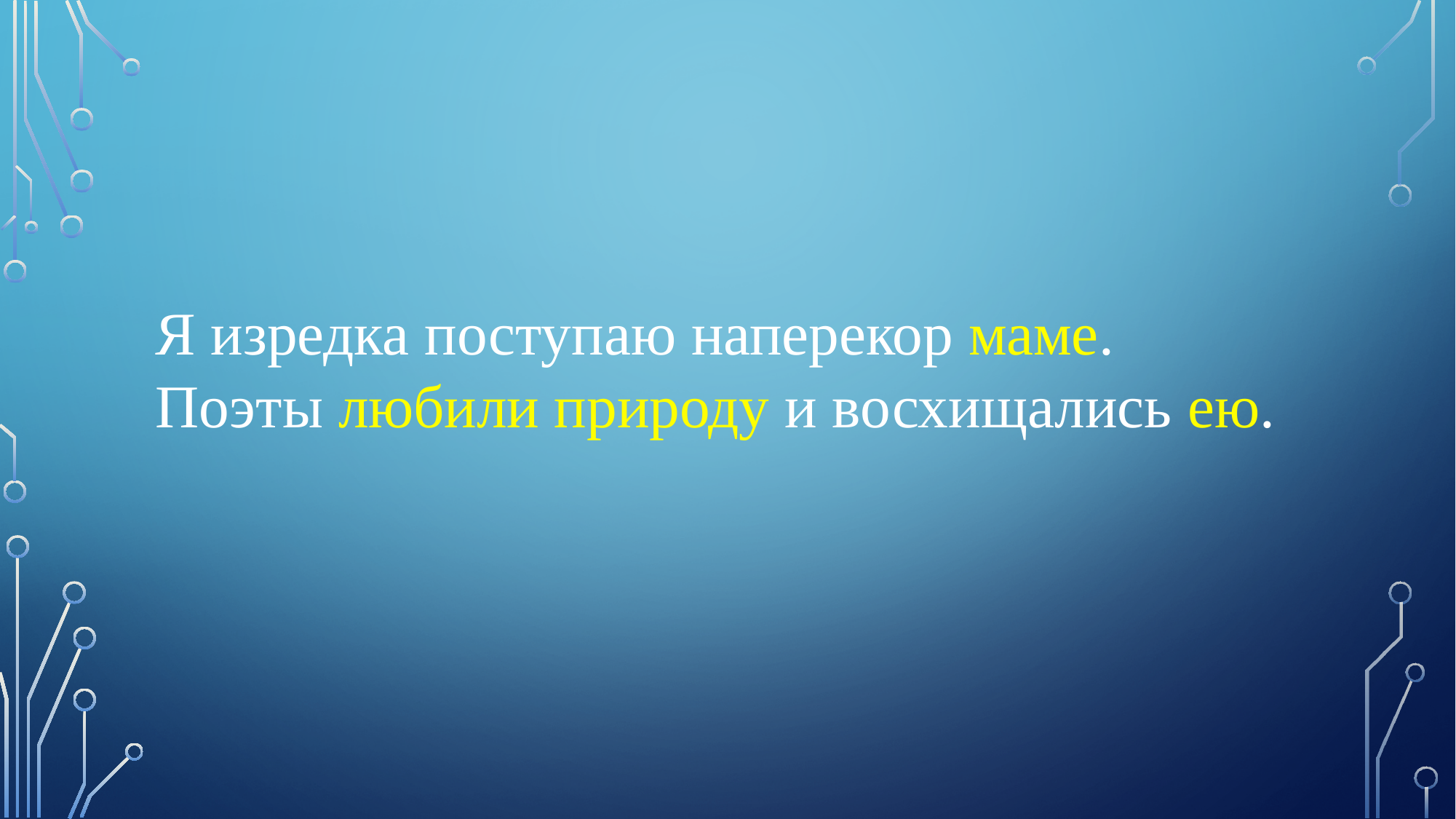

Я изредка поступаю наперекор маме.
Поэты любили природу и восхищались ею.